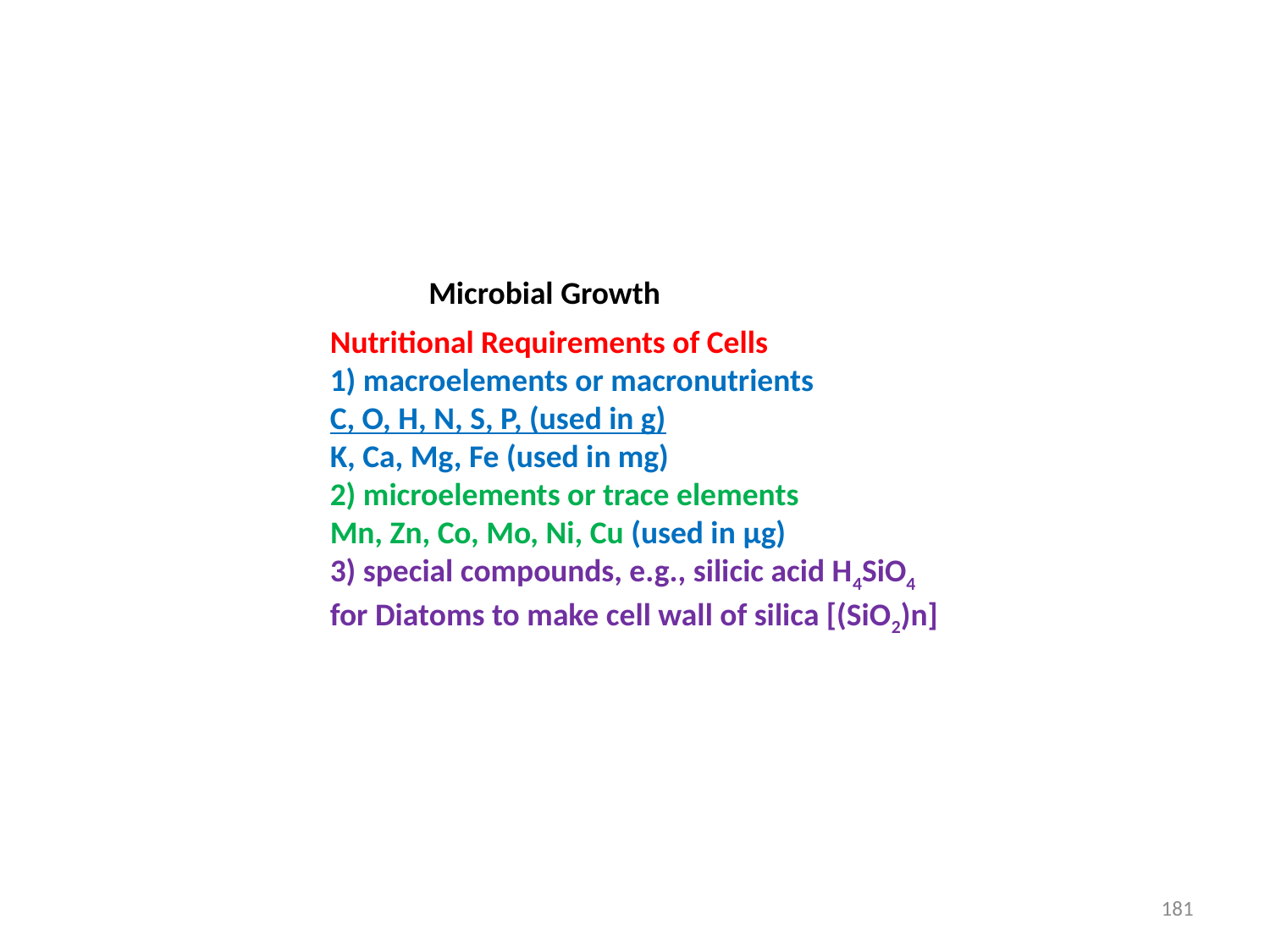

Microbial Growth
Nutritional Requirements of Cells
1) macroelements or macronutrients
C, O, H, N, S, P, (used in g)
K, Ca, Mg, Fe (used in mg)
2) microelements or trace elements
Mn, Zn, Co, Mo, Ni, Cu (used in μg)
3) special compounds, e.g., silicic acid H4SiO4 for Diatoms to make cell wall of silica [(SiO2)n]
181